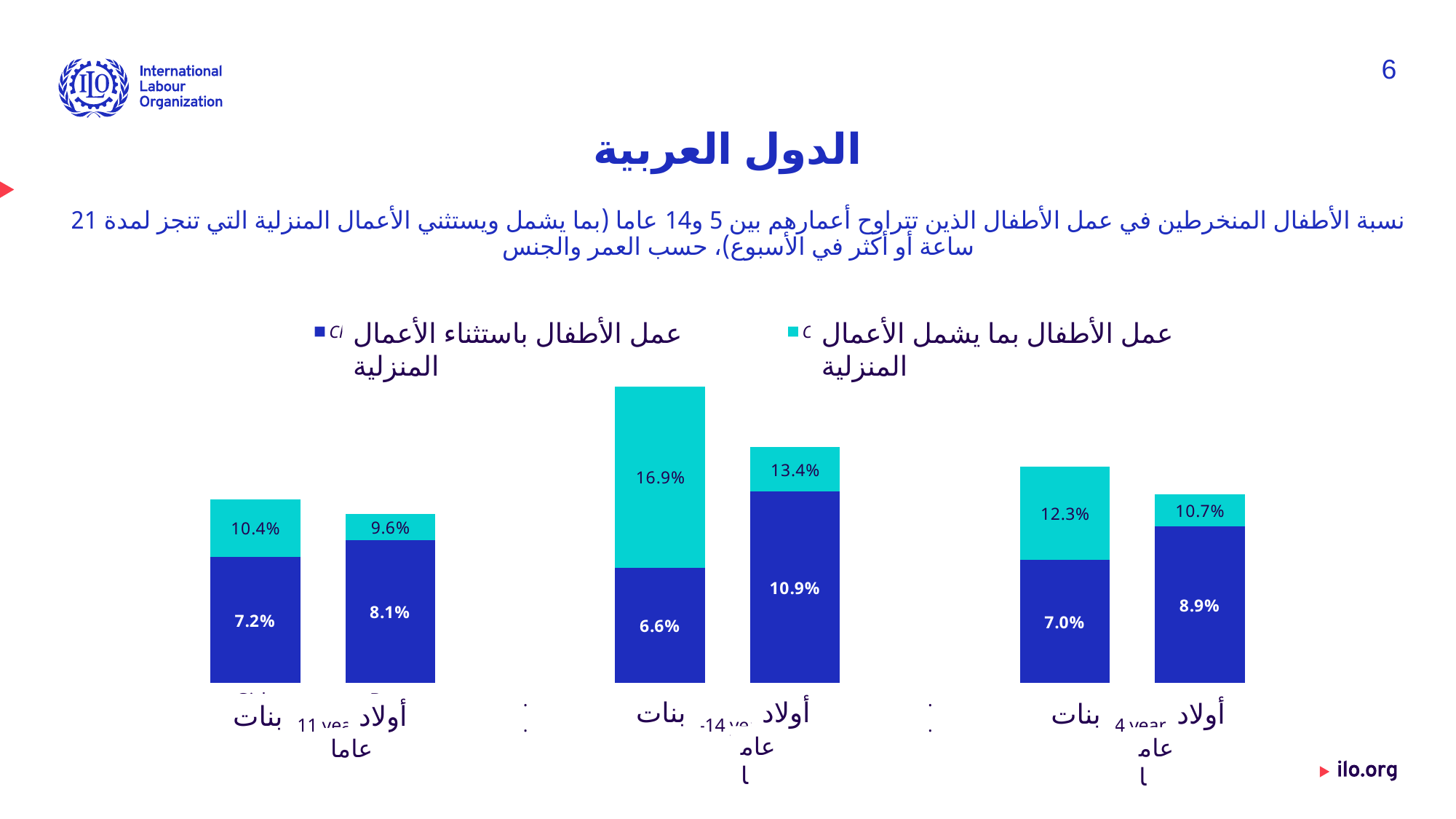

6
# الدول العربية
نسبة الأطفال المنخرطين في عمل الأطفال الذين تتراوح أعمارهم بين 5 و14 عاما (بما يشمل ويستثني الأعمال المنزلية التي تنجز لمدة 21 ساعة أو أكثر في الأسبوع)، حسب العمر والجنس

### Chart

| Category | Child labour excluding household chores | Child labour including household chores |
|---|---|---|
| Girls | 0.0717036 | 0.03276559999999999 |
| Boys | 0.081236 | 0.015009300000000003 |
| . | None | None |
| Girls | 0.0656418 | 0.10336429999999999 |
| Boys | 0.1087763 | 0.02539409999999999 |
| . | None | None |
| Girls | 0.069968 | 0.052979399999999996 |
| Boys | 0.0891223 | 0.017983 |
عمل الأطفال باستثناء الأعمال المنزلية
عمل الأطفال بما يشمل الأعمال المنزلية
بنات
أولاد
بنات
أولاد
بنات
أولاد
عاما
عاما
عاما
Date: Monday / 01 / October / 2019